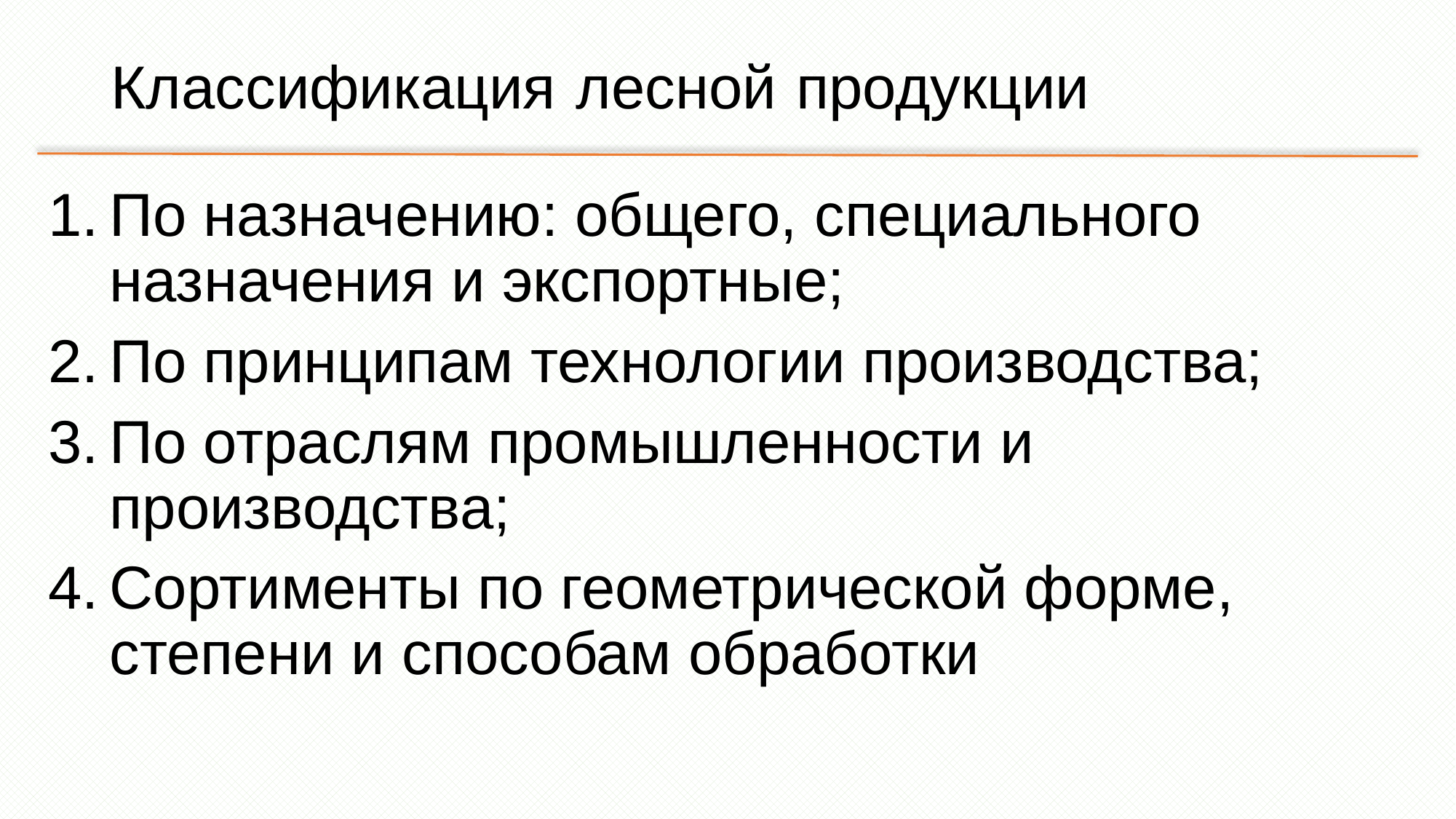

# Классификация лесной продукции
По назначению: общего, специального назначения и экспортные;
По принципам технологии производства;
По отраслям промышленности и производства;
Сортименты по геометрической форме, степени и способам обработки